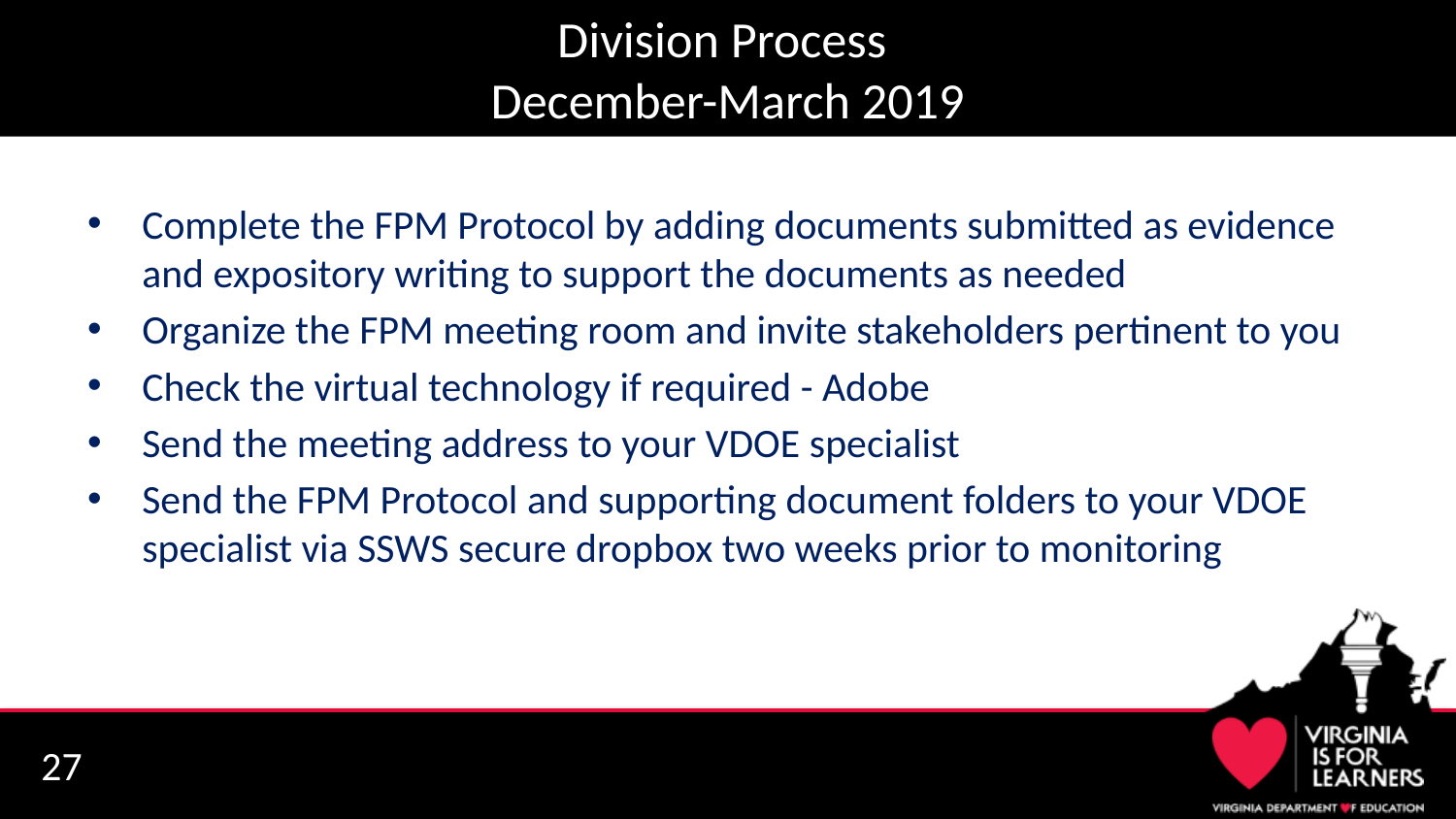

# Division Process December-March 2019
Complete the FPM Protocol by adding documents submitted as evidence and expository writing to support the documents as needed
Organize the FPM meeting room and invite stakeholders pertinent to you
Check the virtual technology if required - Adobe
Send the meeting address to your VDOE specialist
Send the FPM Protocol and supporting document folders to your VDOE specialist via SSWS secure dropbox two weeks prior to monitoring